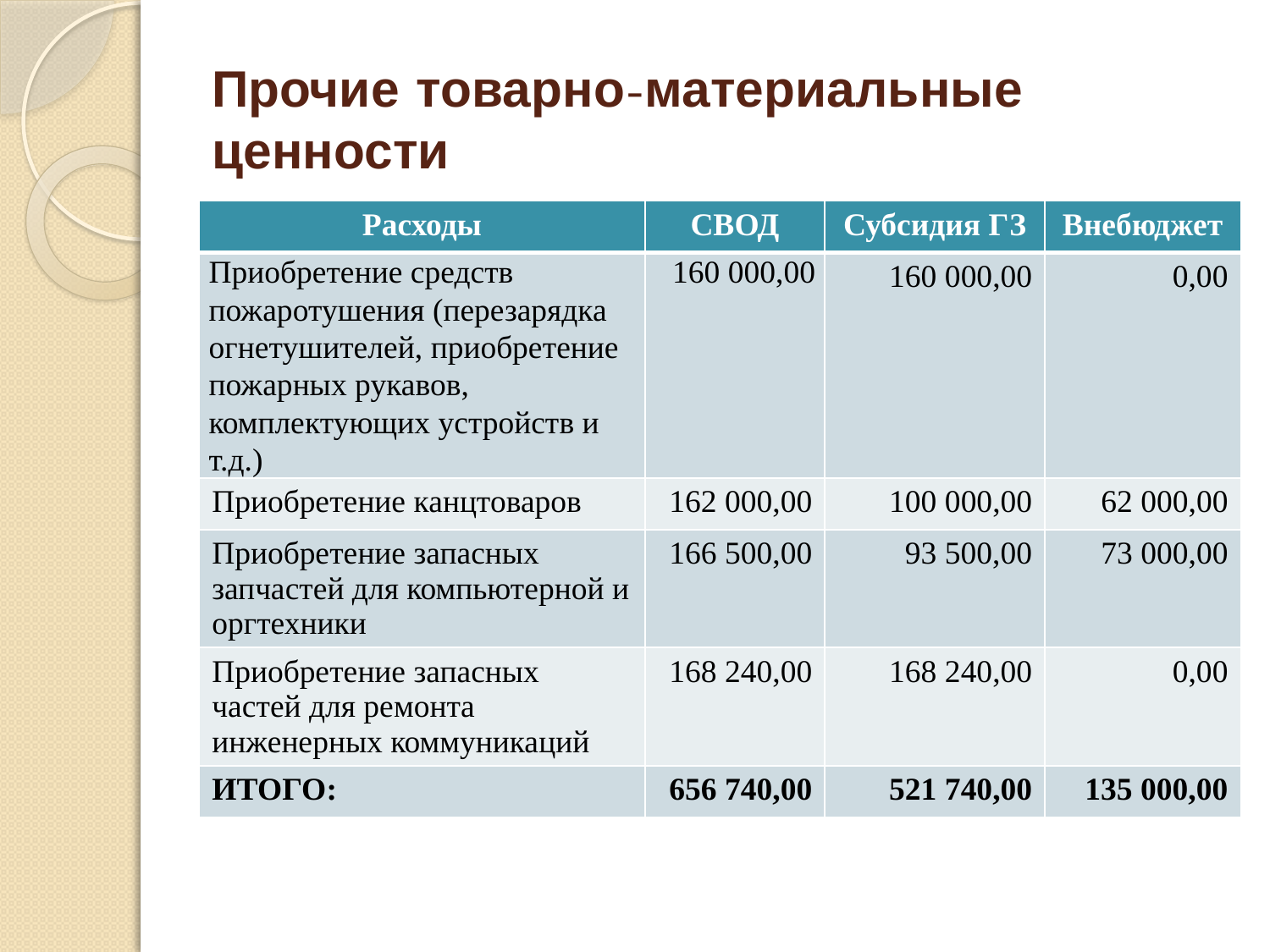

# Прочие товарно-материальные ценности
| Расходы | СВОД | Субсидия ГЗ | Внебюджет |
| --- | --- | --- | --- |
| Приобретение средств пожаротушения (перезарядка огнетушителей, приобретение пожарных рукавов, комплектующих устройств и т.д.) | 160 000,00 | 160 000,00 | 0,00 |
| Приобретение канцтоваров | 162 000,00 | 100 000,00 | 62 000,00 |
| Приобретение запасных запчастей для компьютерной и оргтехники | 166 500,00 | 93 500,00 | 73 000,00 |
| Приобретение запасных частей для ремонта инженерных коммуникаций | 168 240,00 | 168 240,00 | 0,00 |
| ИТОГО: | 656 740,00 | 521 740,00 | 135 000,00 |